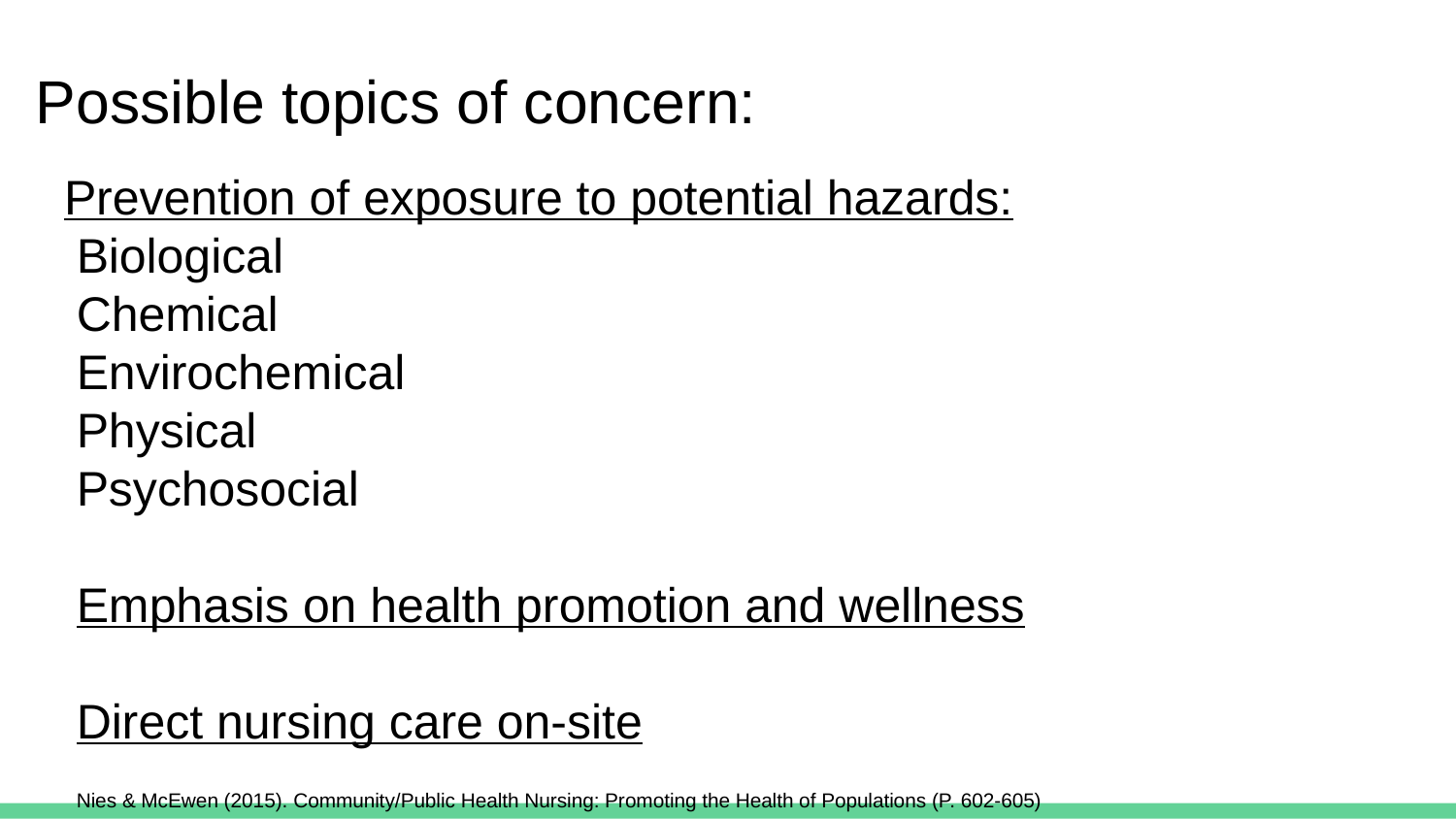

# Possible topics of concern:..
Prevention of exposure to potential hazards:
Biological
Chemical
Envirochemical
Physical
Psychosocial

Emphasis on health promotion and wellness

Direct nursing care on-site

Nies & McEwen (2015). Community/Public Health Nursing: Promoting the Health of Populations (P. 602-605)